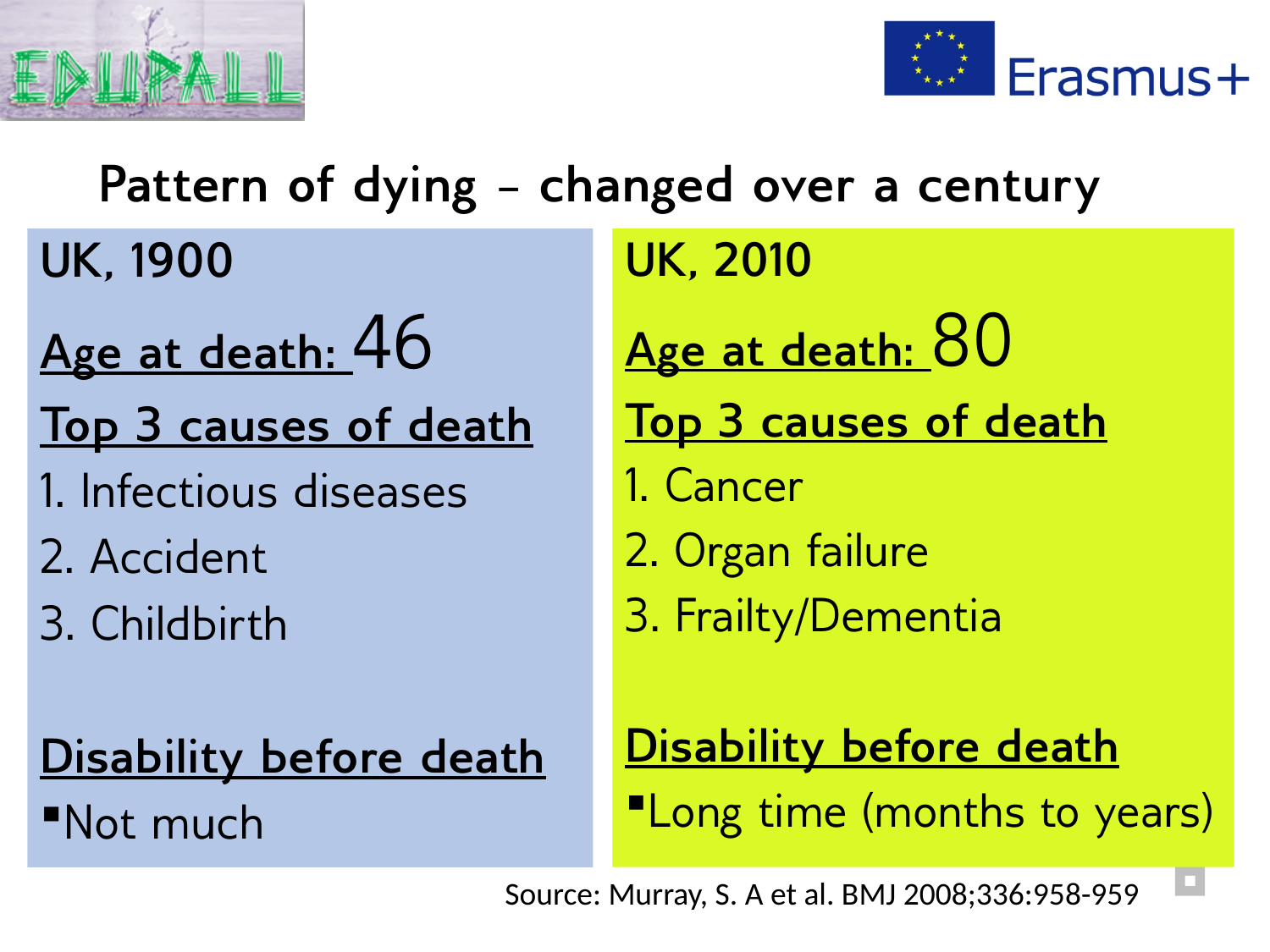

# Pattern of dying – changed over a century
UK, 1900
Age at death: 46
Top 3 causes of death
1. Infectious diseases
2. Accident
3. Childbirth

Disability before death
Not much
UK, 2010
Age at death: 80
Top 3 causes of death
1. Cancer
2. Organ failure
3. Frailty/Dementia

Disability before death
Long time (months to years)
Source: Murray, S. A et al. BMJ 2008;336:958-959